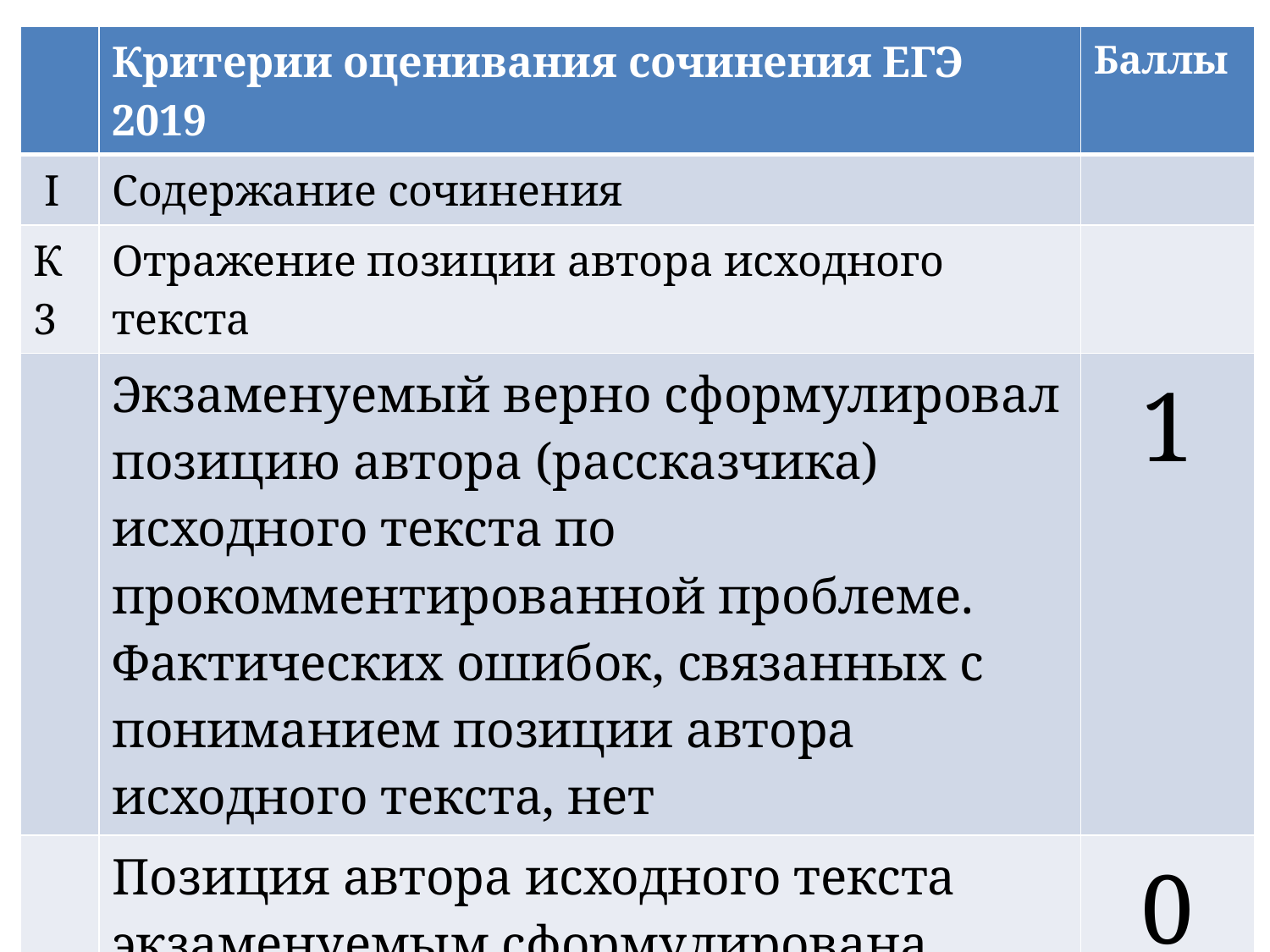

|  | Критерии оценивания сочинения ЕГЭ 2019 | Баллы |
| --- | --- | --- |
| I | Содержание сочинения |  |
| К3 | Отражение позиции автора исходного текста |  |
|  | Экзаменуемый верно сформулировал позицию автора (рассказчика) исходного текста по прокомментированной проблеме. Фактических ошибок, связанных с пониманием позиции автора исходного текста, нет | 1 |
|  | Позиция автора исходного текста экзаменуемым сформулирована неверно, или позиция автора исходного текста не сформулирована | 0 |